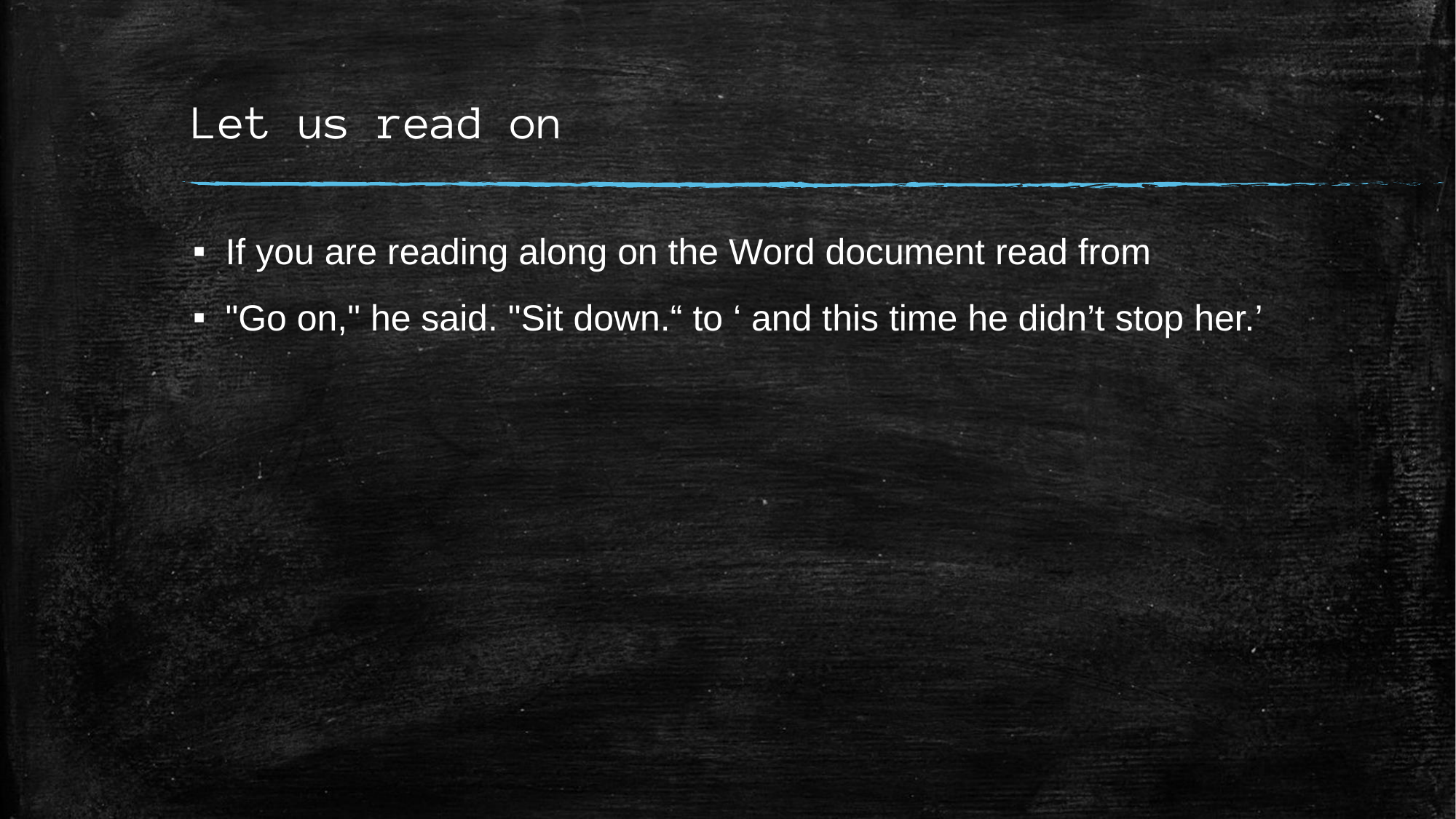

# Let us read on
If you are reading along on the Word document read from
"Go on," he said. "Sit down.“ to ‘ and this time he didn’t stop her.’